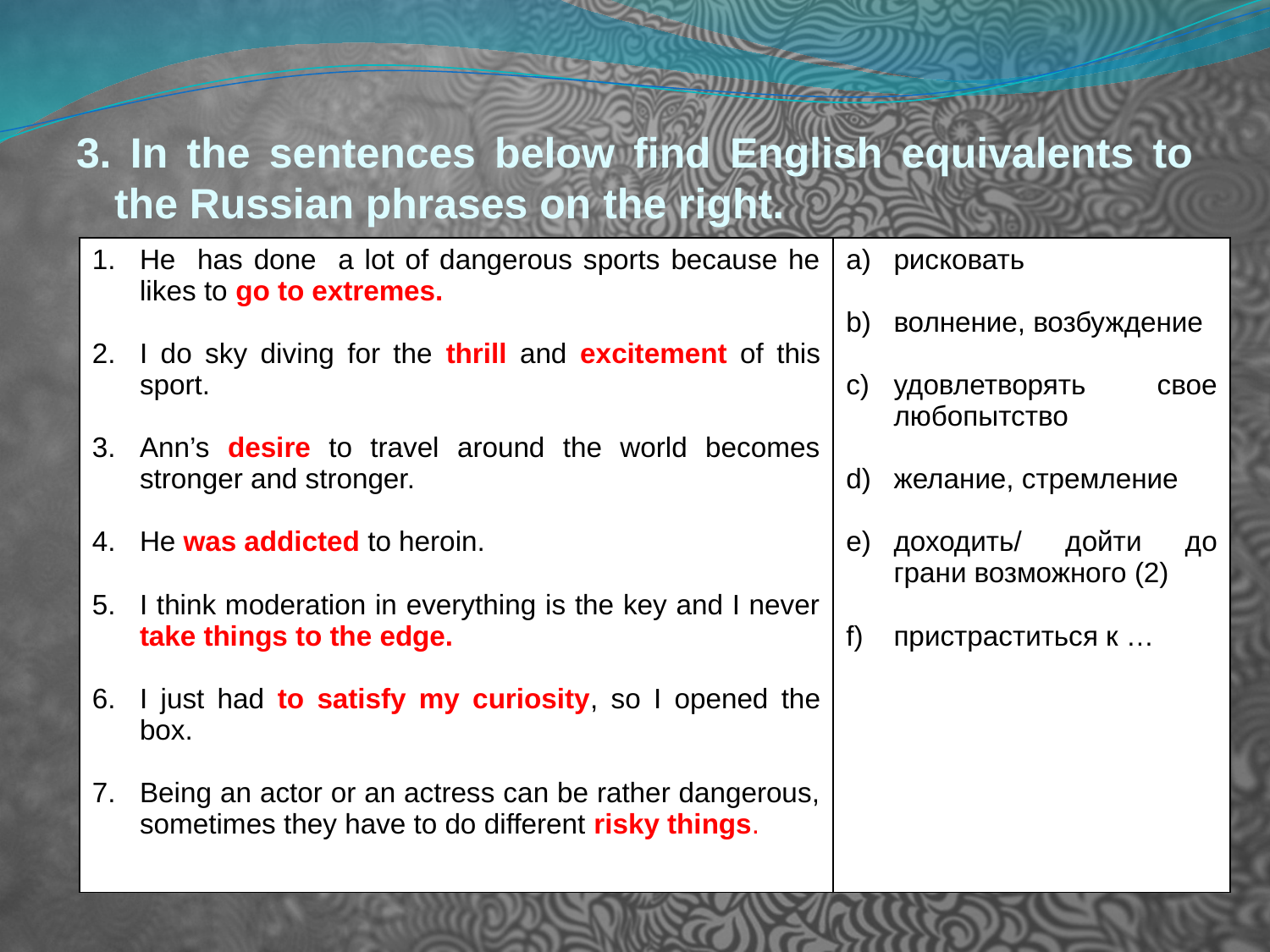

3. In the sentences below find English equivalents to the Russian phrases on the right.
| He has done a lot of dangerous sports because he likes to go to extremes. I do sky diving for the thrill and excitement of this sport. Ann’s desire to travel around the world becomes stronger and stronger. He was addicted to heroin. I think moderation in everything is the key and I never take things to the edge. I just had to satisfy my curiosity, so I opened the box. Being an actor or an actress can be rather dangerous, sometimes they have to do different risky things. | рисковать волнение, возбуждение удовлетворять свое любопытство желание, стремление доходить/ дойти до грани возможного (2) пристраститься к … |
| --- | --- |